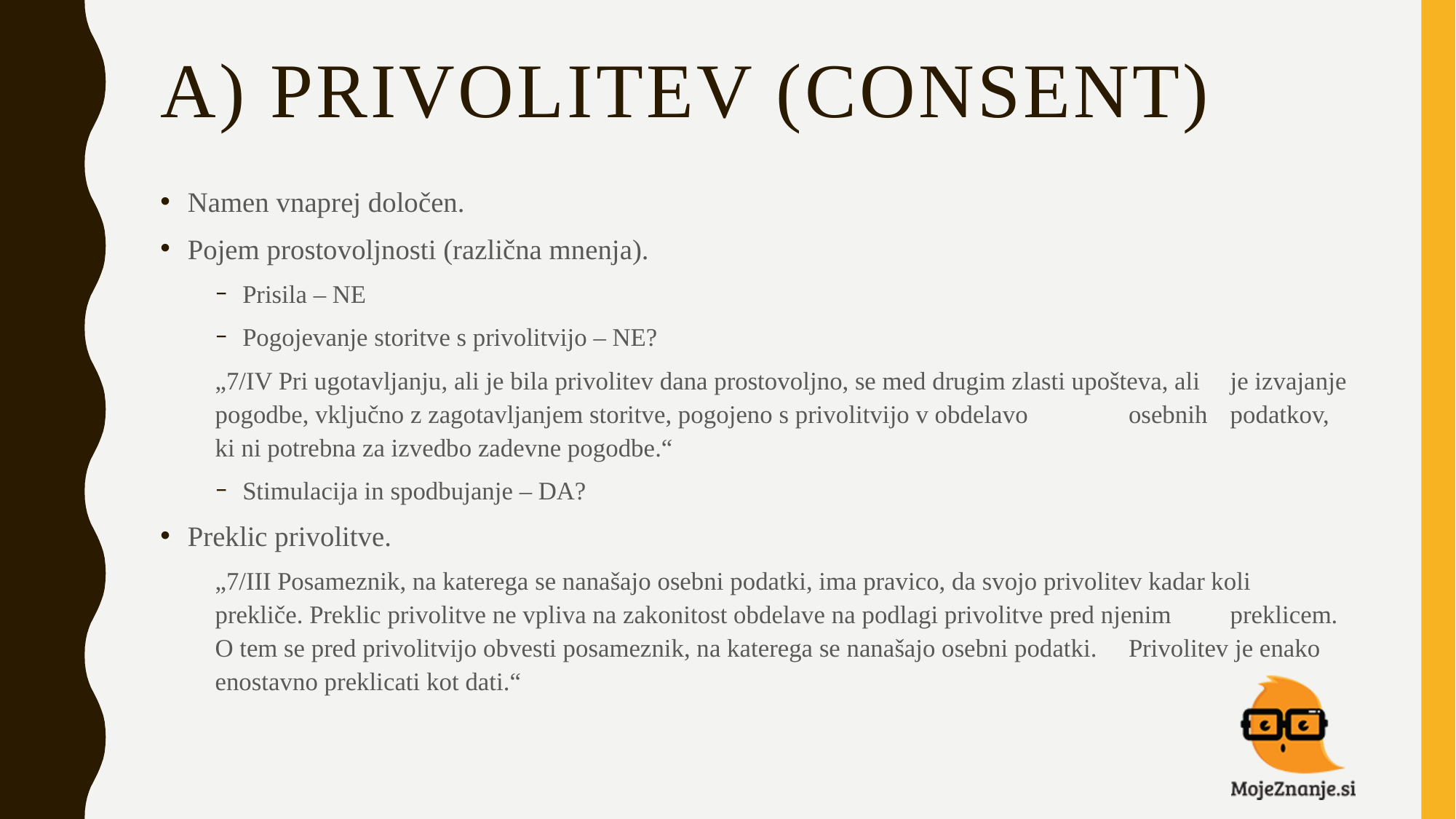

# a) PRIVOLITEV (CONSENT)
Namen vnaprej določen.
Pojem prostovoljnosti (različna mnenja).
Prisila – NE
Pogojevanje storitve s privolitvijo – NE?
	„7/IV Pri ugotavljanju, ali je bila privolitev dana prostovoljno, se med drugim zlasti upošteva, ali 	je izvajanje pogodbe, vključno z zagotavljanjem storitve, pogojeno s privolitvijo v obdelavo 	osebnih 	podatkov, ki ni potrebna za izvedbo zadevne pogodbe.“
Stimulacija in spodbujanje – DA?
Preklic privolitve.
	„7/III Posameznik, na katerega se nanašajo osebni podatki, ima pravico, da svojo privolitev kadar koli 	prekliče. Preklic privolitve ne vpliva na zakonitost obdelave na podlagi privolitve pred njenim 	preklicem. O tem se pred privolitvijo obvesti posameznik, na katerega se nanašajo osebni podatki. 	Privolitev je enako enostavno preklicati kot dati.“